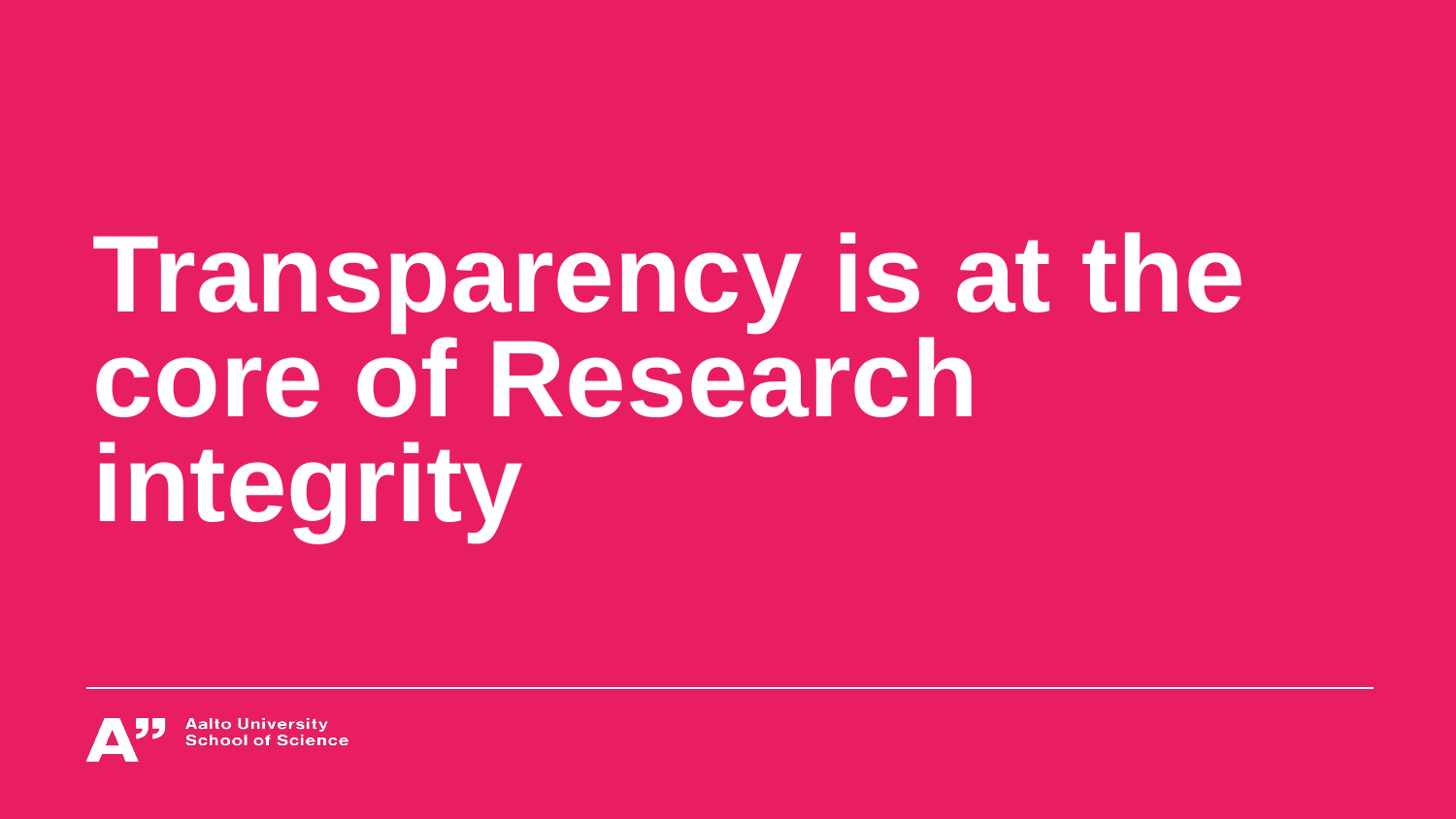

# Transparency is at the core of Research integrity